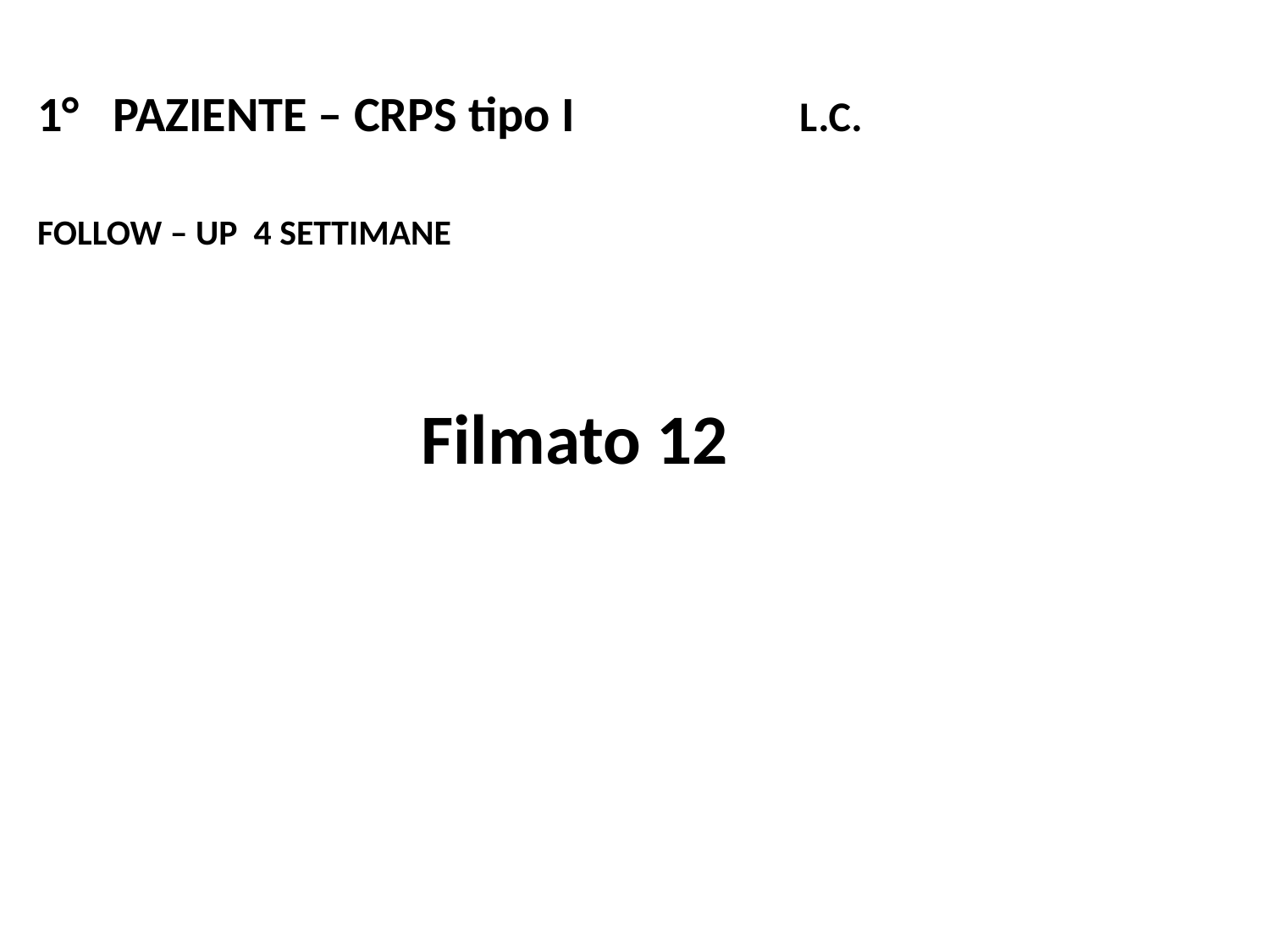

1°   PAZIENTE – CRPS tipo I		L.C.

FOLLOW – UP  4 SETTIMANE

Filmato 12